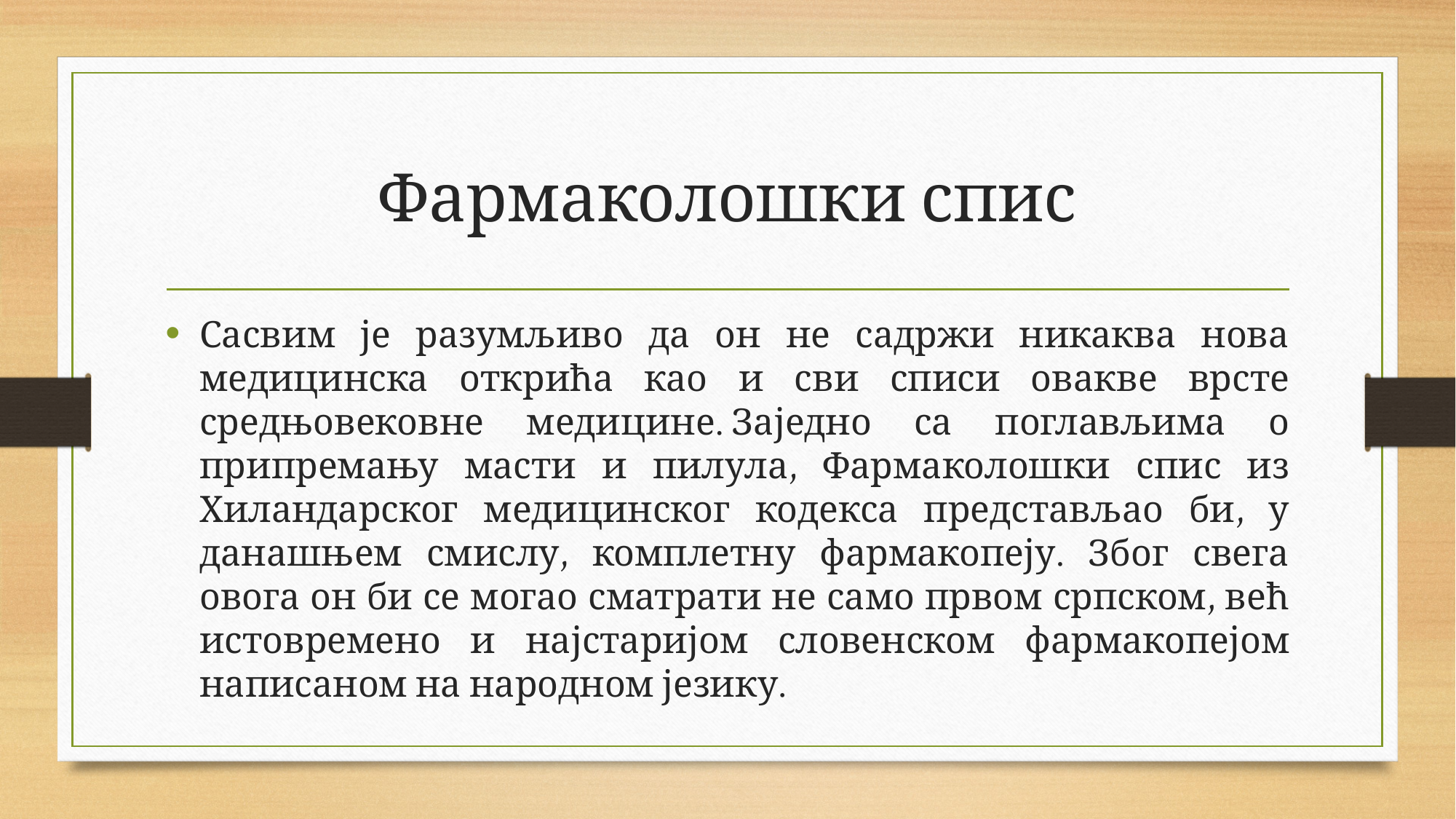

# Фармаколошки спис
Сасвим је разумљиво да он не садржи никаква нова медицинска открића као и сви списи овакве врсте средњовековне медицине. Заједно са поглављима о припремању масти и пилула, Фармаколошки спис из Хиландарског медицинског кодекса представљао би, у данашњем смислу, комплетну фармакопеју. Због свега овога он би се могао сматрати не само првом српском, већ истовремено и најстаријом словенском фармакопејом написаном на народном језику.